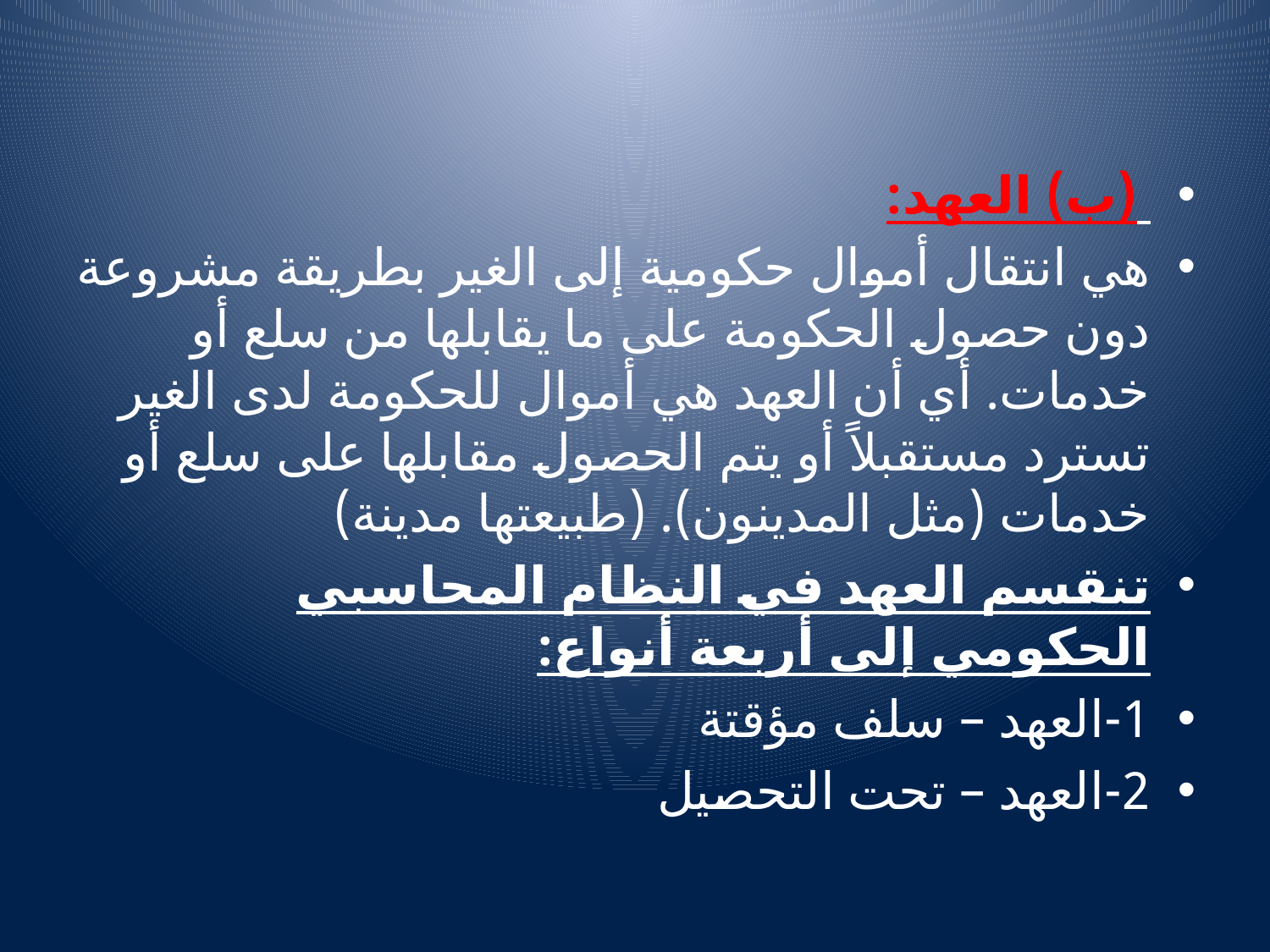

#
 (ب) العهد:
هي انتقال أموال حكومية إلى الغير بطريقة مشروعة دون حصول الحكومة على ما يقابلها من سلع أو خدمات. أي أن العهد هي أموال للحكومة لدى الغير تسترد مستقبلاً أو يتم الحصول مقابلها على سلع أو خدمات (مثل المدينون). (طبيعتها مدينة)
تنقسم العهد في النظام المحاسبي الحكومي إلى أربعة أنواع:
1-العهد – سلف مؤقتة
2-العهد – تحت التحصيل